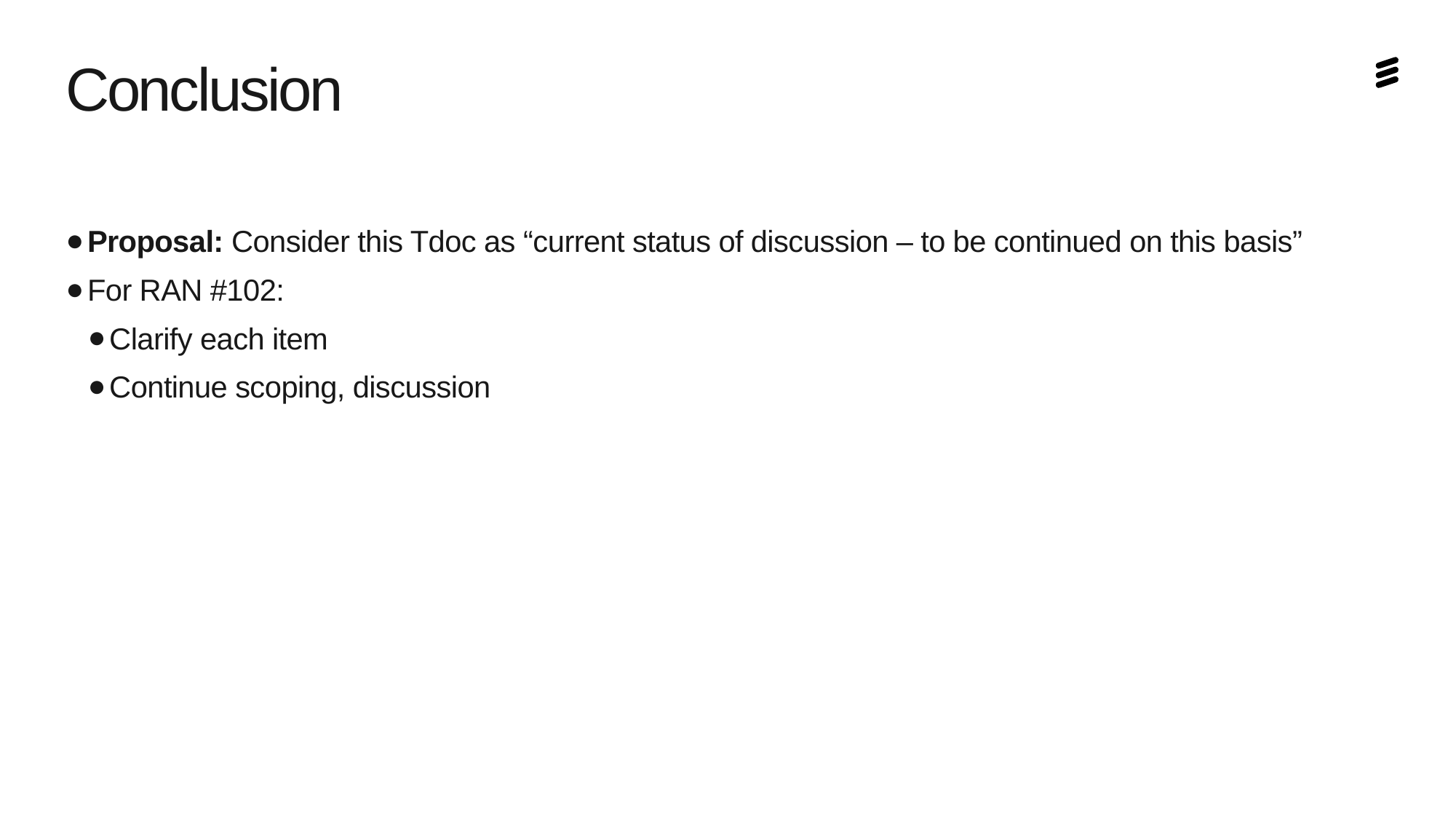

# Conclusion
Proposal: Consider this Tdoc as “current status of discussion – to be continued on this basis”
For RAN #102:
Clarify each item
Continue scoping, discussion